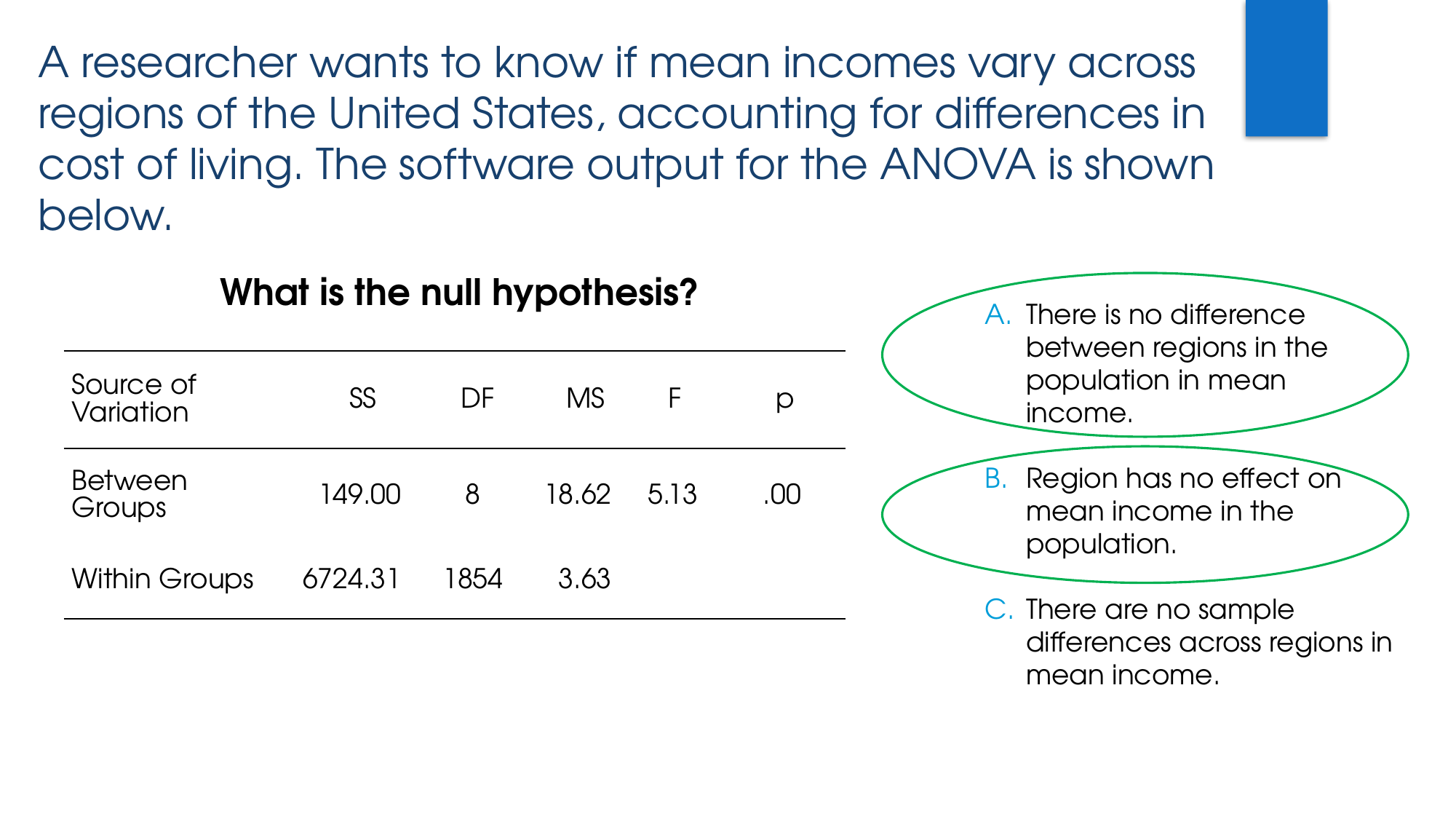

A researcher wants to know if mean incomes vary across regions of the United States, accounting for differences in cost of living. The software output for the ANOVA is shown below.
What is the null hypothesis?

There is no difference between regions in the population in mean income.

Region has no effect on mean income in the population.

There are no sample differences across regions in mean income.

| Source of Variation | SS | DF | MS | F | p |
| --- | --- | --- | --- | --- | --- |
| Between Groups | 149.00 | 8 | 18.62 | 5.13 | .00 |
| Within Groups | 6724.31 | 1854 | 3.63 |  |  |